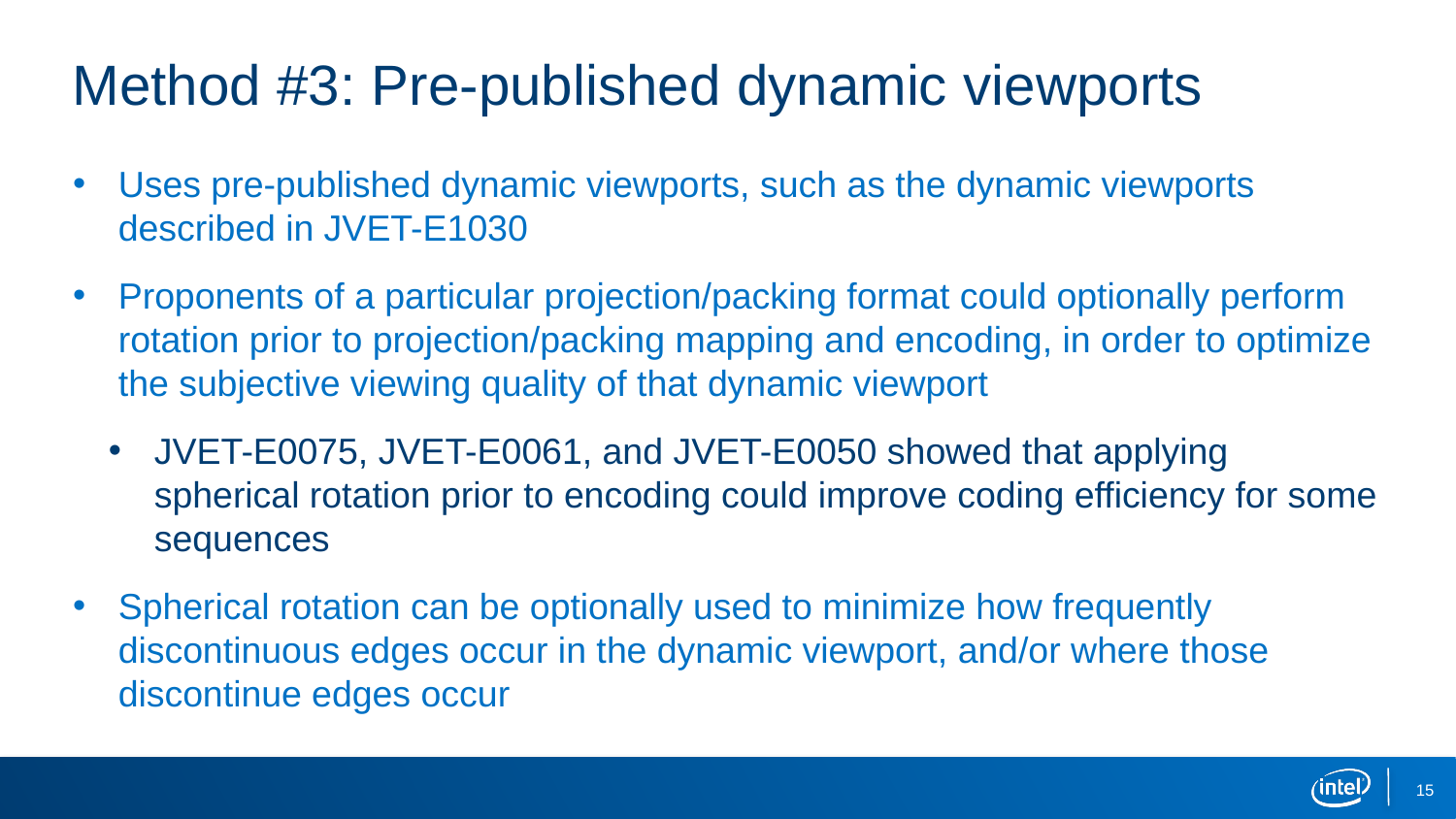

# Method #3: Pre-published dynamic viewports
Uses pre-published dynamic viewports, such as the dynamic viewports described in JVET-E1030
Proponents of a particular projection/packing format could optionally perform rotation prior to projection/packing mapping and encoding, in order to optimize the subjective viewing quality of that dynamic viewport
JVET-E0075, JVET-E0061, and JVET-E0050 showed that applying spherical rotation prior to encoding could improve coding efficiency for some sequences
Spherical rotation can be optionally used to minimize how frequently discontinuous edges occur in the dynamic viewport, and/or where those discontinue edges occur
15